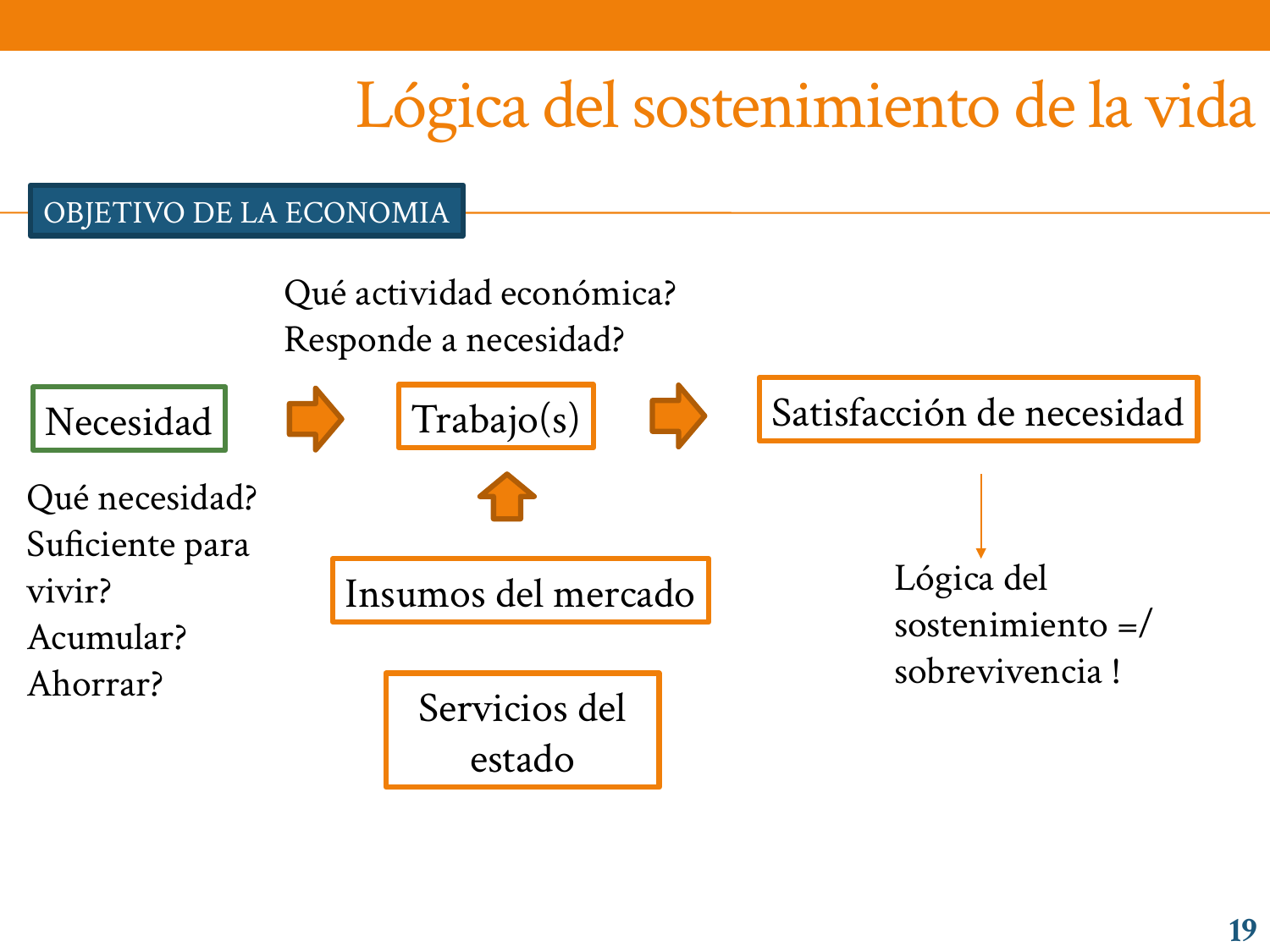

# Lógica del sostenimiento de la vida
OBJETIVO DE LA ECONOMIA
Qué actividad económica?
Responde a necesidad?
Satisfacción de necesidad
Trabajo(s)

Necesidad

Qué necesidad?
Suficiente para vivir?
Acumular?
Ahorrar?

Lógica del sostenimiento =/ sobrevivencia !

Insumos del mercado
Servicios del estado
19